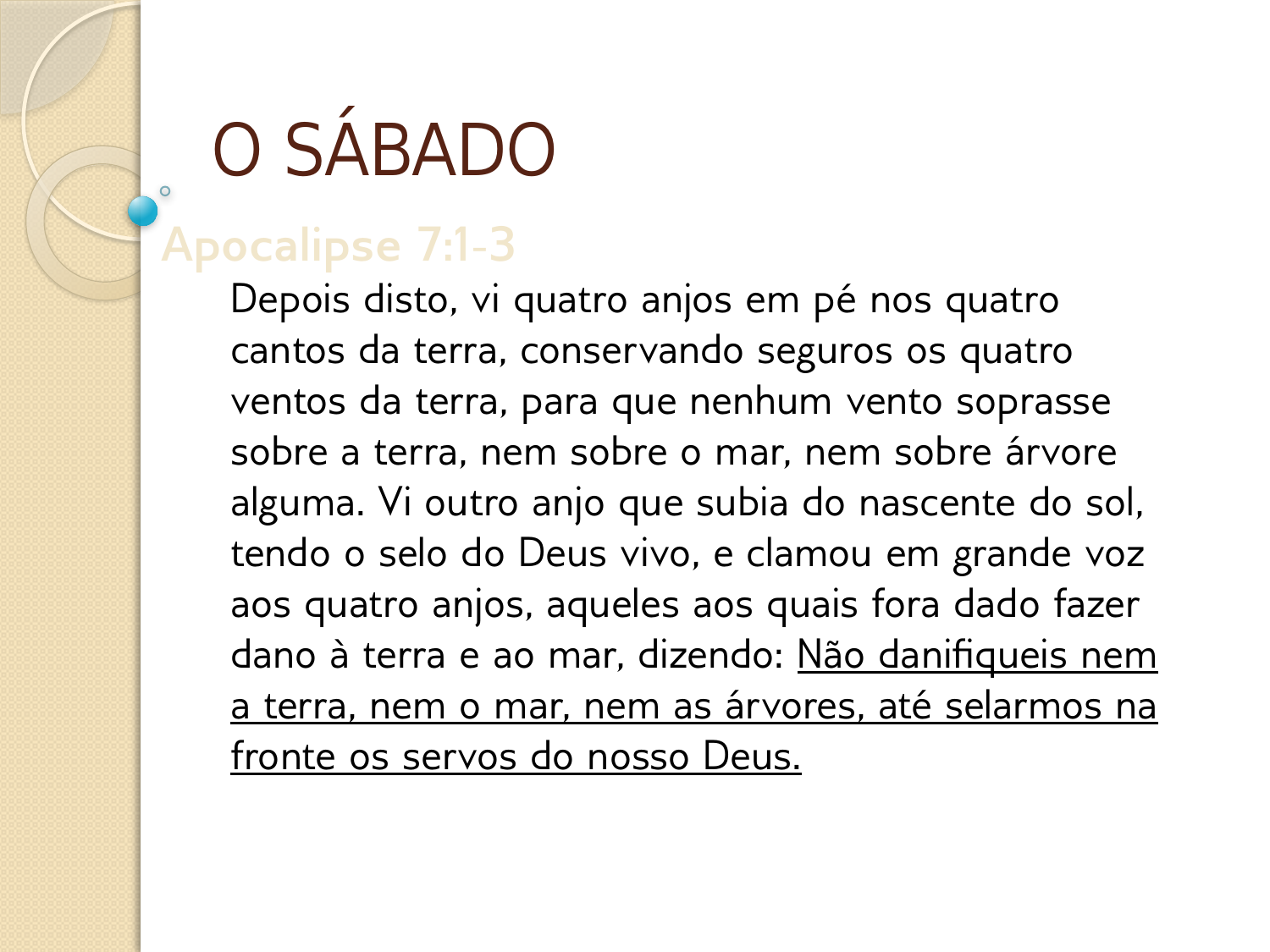

O SÁBADO
Apocalipse 7:1-3
Depois disto, vi quatro anjos em pé nos quatro cantos da terra, conservando seguros os quatro ventos da terra, para que nenhum vento soprasse sobre a terra, nem sobre o mar, nem sobre árvore alguma. Vi outro anjo que subia do nascente do sol, tendo o selo do Deus vivo, e clamou em grande voz aos quatro anjos, aqueles aos quais fora dado fazer dano à terra e ao mar, dizendo: Não danifiqueis nem a terra, nem o mar, nem as árvores, até selarmos na fronte os servos do nosso Deus.